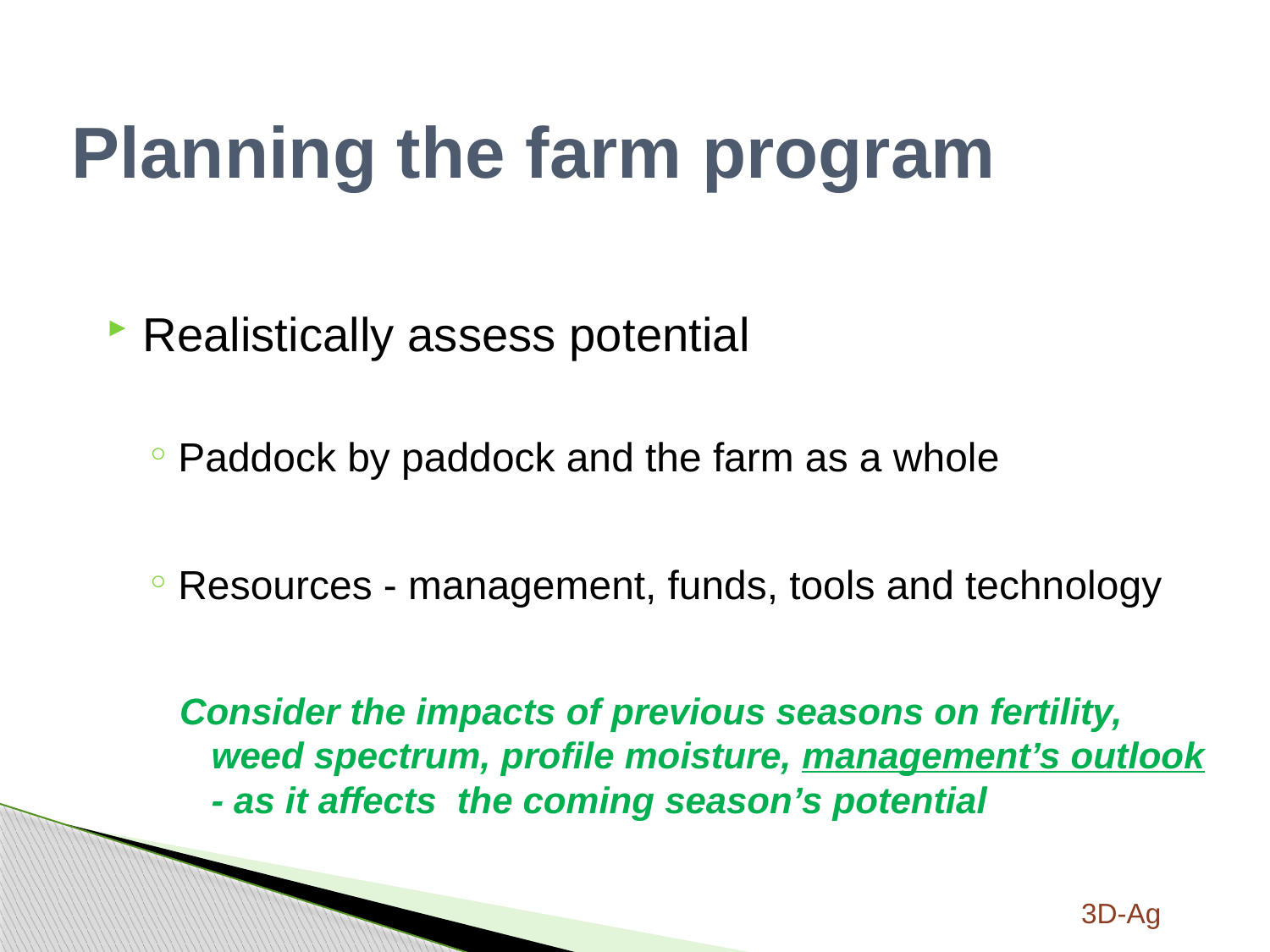

# Planning the farm program
Realistically assess potential

Paddock by paddock and the farm as a whole

Resources - management, funds, tools and technology

Consider the impacts of previous seasons on fertility, weed spectrum, profile moisture, management’s outlook - as it affects  the coming season’s potential

3D-Ag